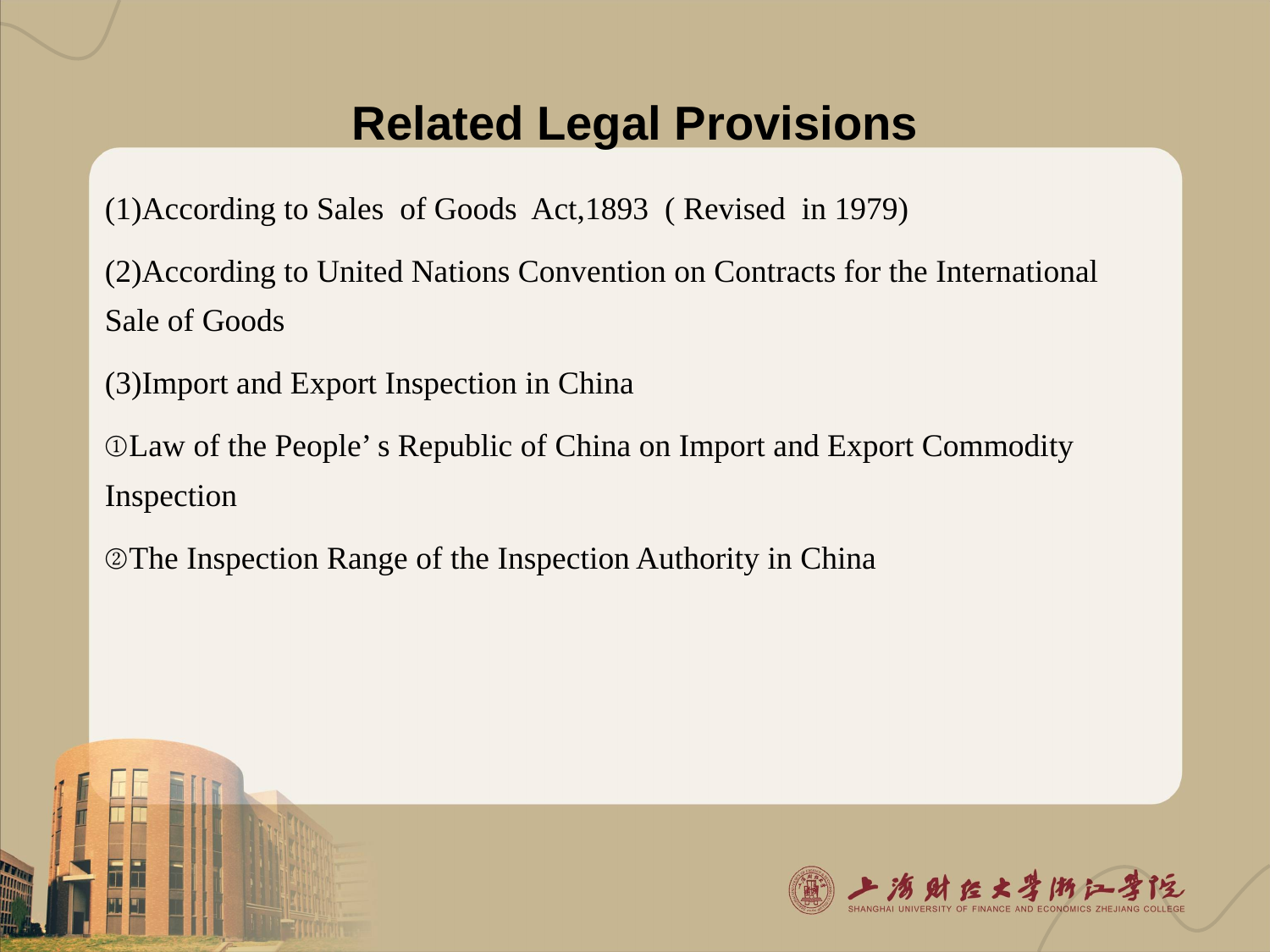

# Related Legal Provisions
(1)According to Sales  of Goods  Act,1893  ( Revised  in 1979)
(2)According to United Nations Convention on Contracts for the International Sale of Goods
(3)Import and Export Inspection in China
①Law of the People’ s Republic of China on Import and Export Commodity Inspection
②The Inspection Range of the Inspection Authority in China